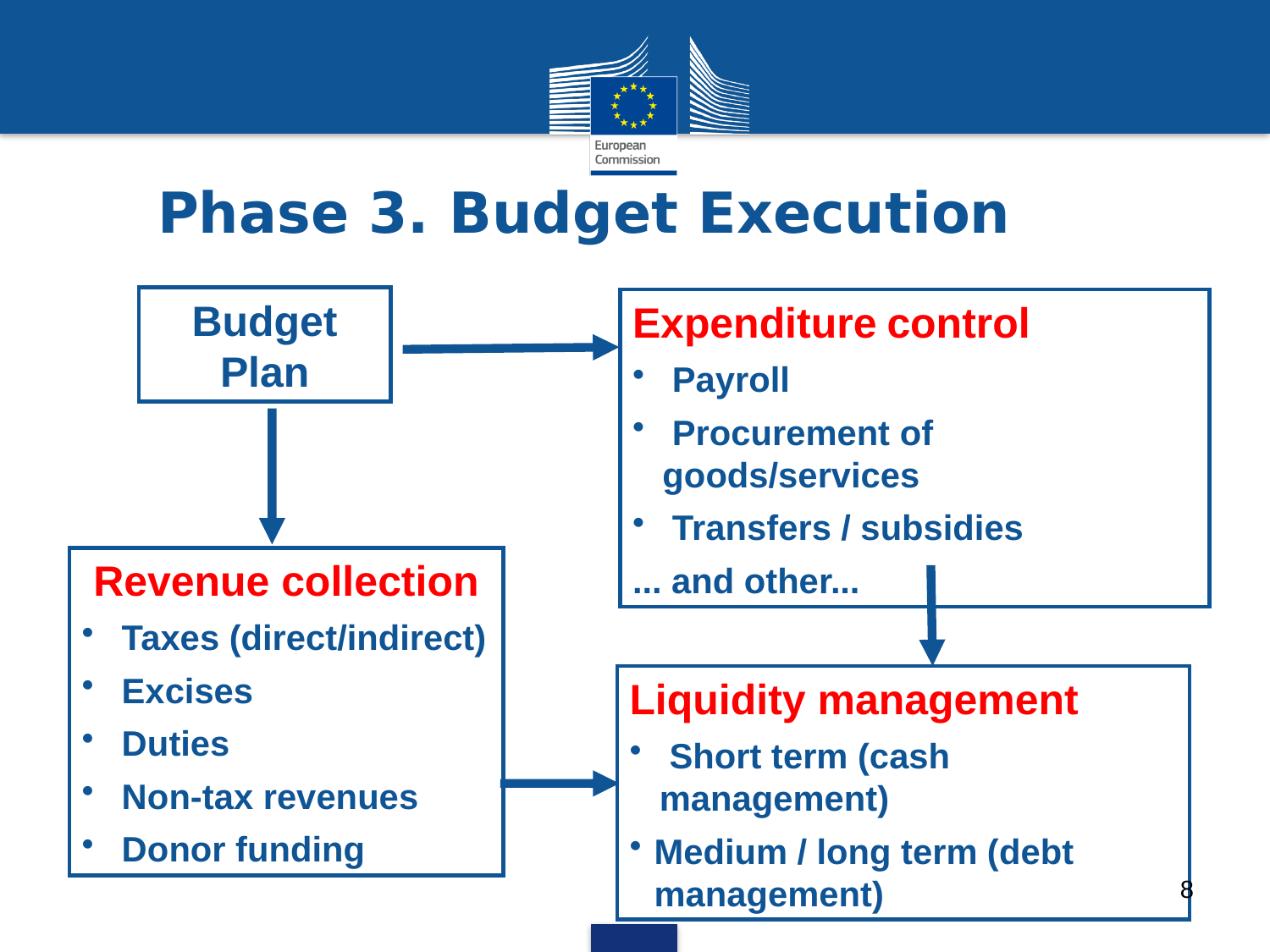

Phase 3. Budget Execution
Budget Plan
Expenditure control
 Payroll
 Procurement of goods/services
 Transfers / subsidies
... and other...

Revenue collection
 Taxes (direct/indirect)
 Excises
 Duties
 Non-tax revenues
 Donor funding
Liquidity management
 Short term (cash management)
Medium / long term (debt   management)

8